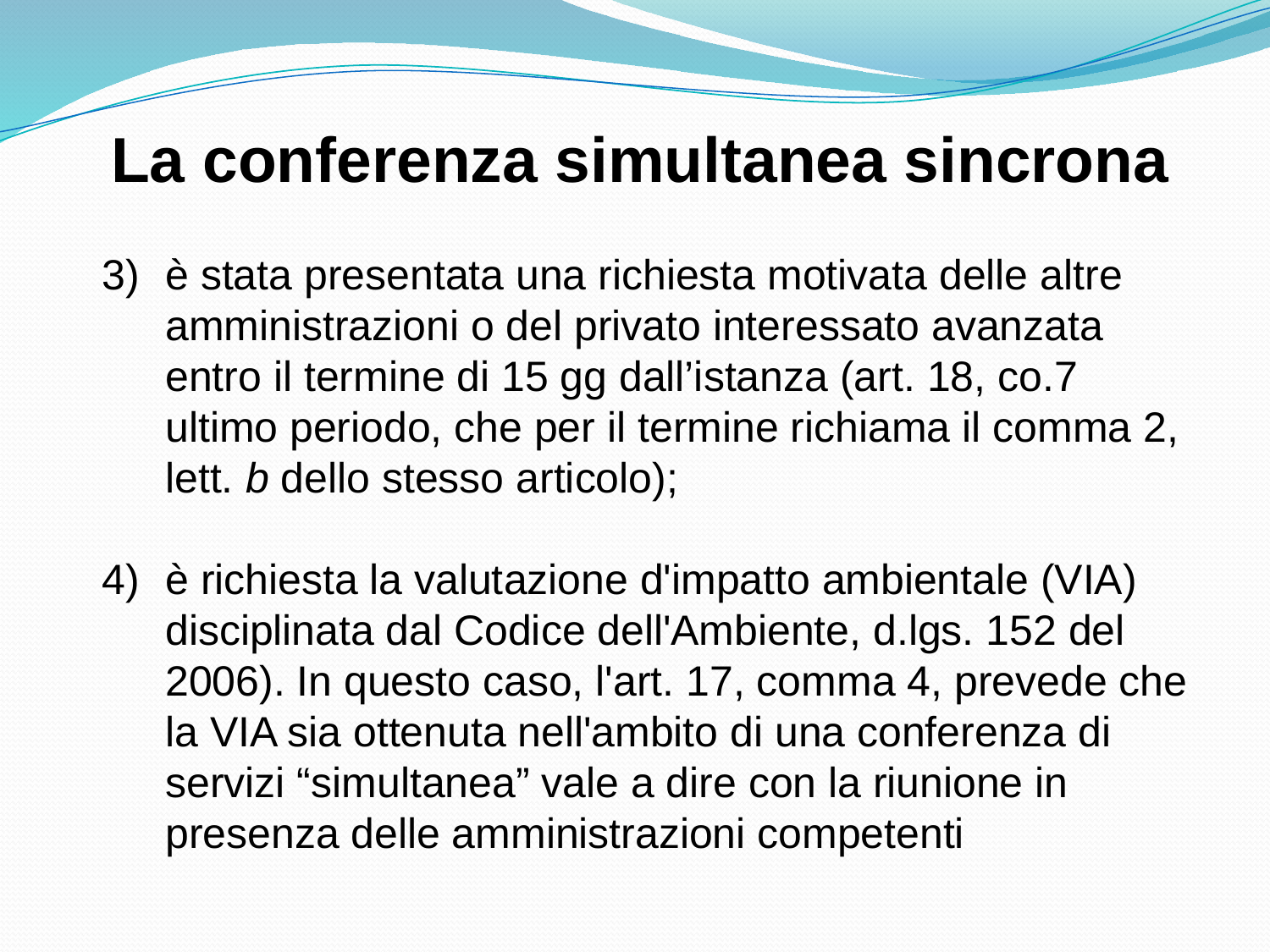

# La conferenza simultanea sincrona
è stata presentata una richiesta motivata delle altre amministrazioni o del privato interessato avanzata entro il termine di 15 gg dall’istanza (art. 18, co.7 ultimo periodo, che per il termine richiama il comma 2, lett. b dello stesso articolo);

è richiesta la valutazione d'impatto ambientale (VIA) disciplinata dal Codice dell'Ambiente, d.lgs. 152 del 2006). In questo caso, l'art. 17, comma 4, prevede che la VIA sia ottenuta nell'ambito di una conferenza di servizi “simultanea” vale a dire con la riunione in presenza delle amministrazioni competenti